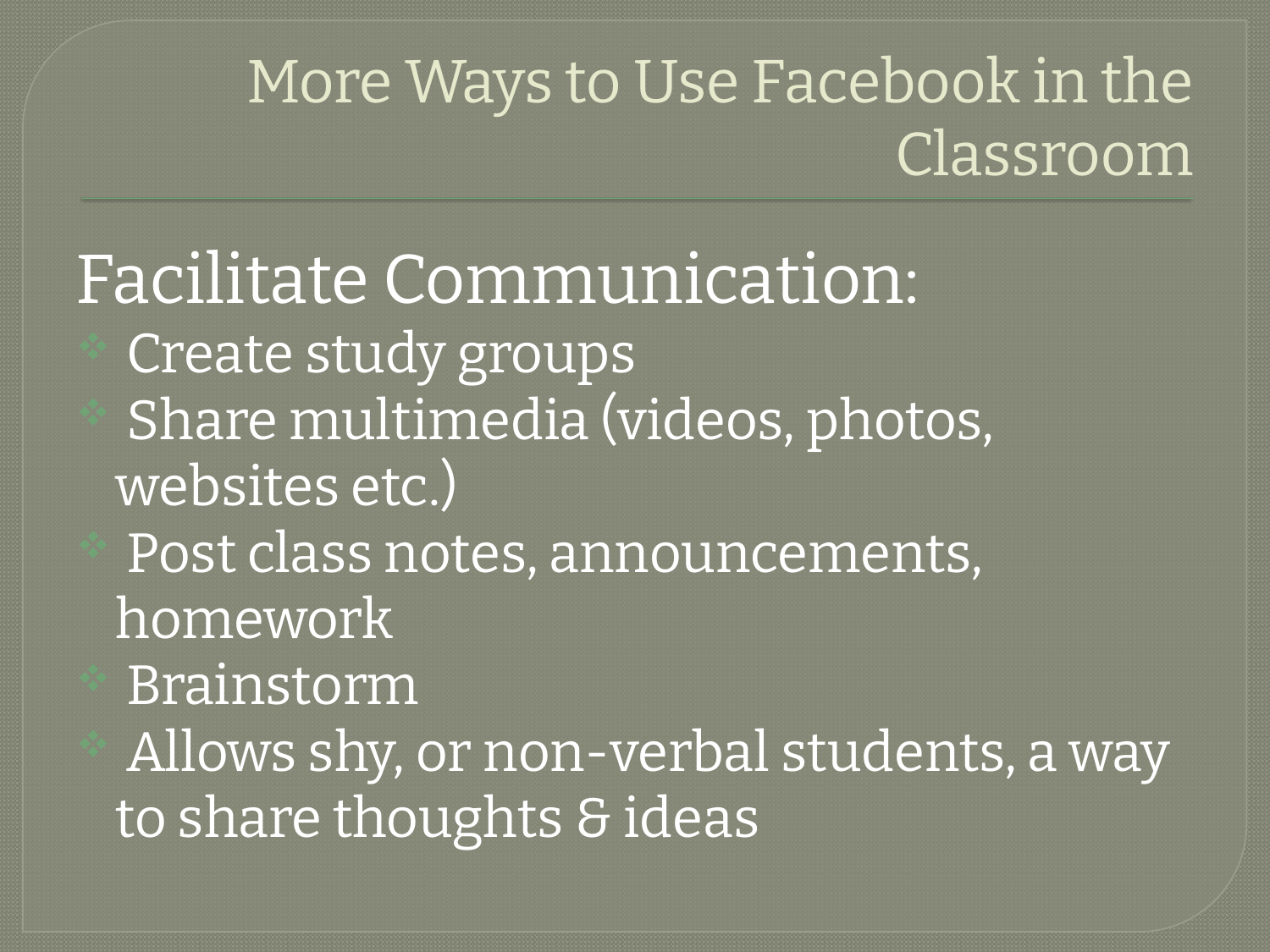

# More Ways to Use Facebook in the Classroom
Facilitate Communication:
 Create study groups
 Share multimedia (videos, photos, websites etc.)
 Post class notes, announcements, homework
 Brainstorm
 Allows shy, or non-verbal students, a way to share thoughts & ideas